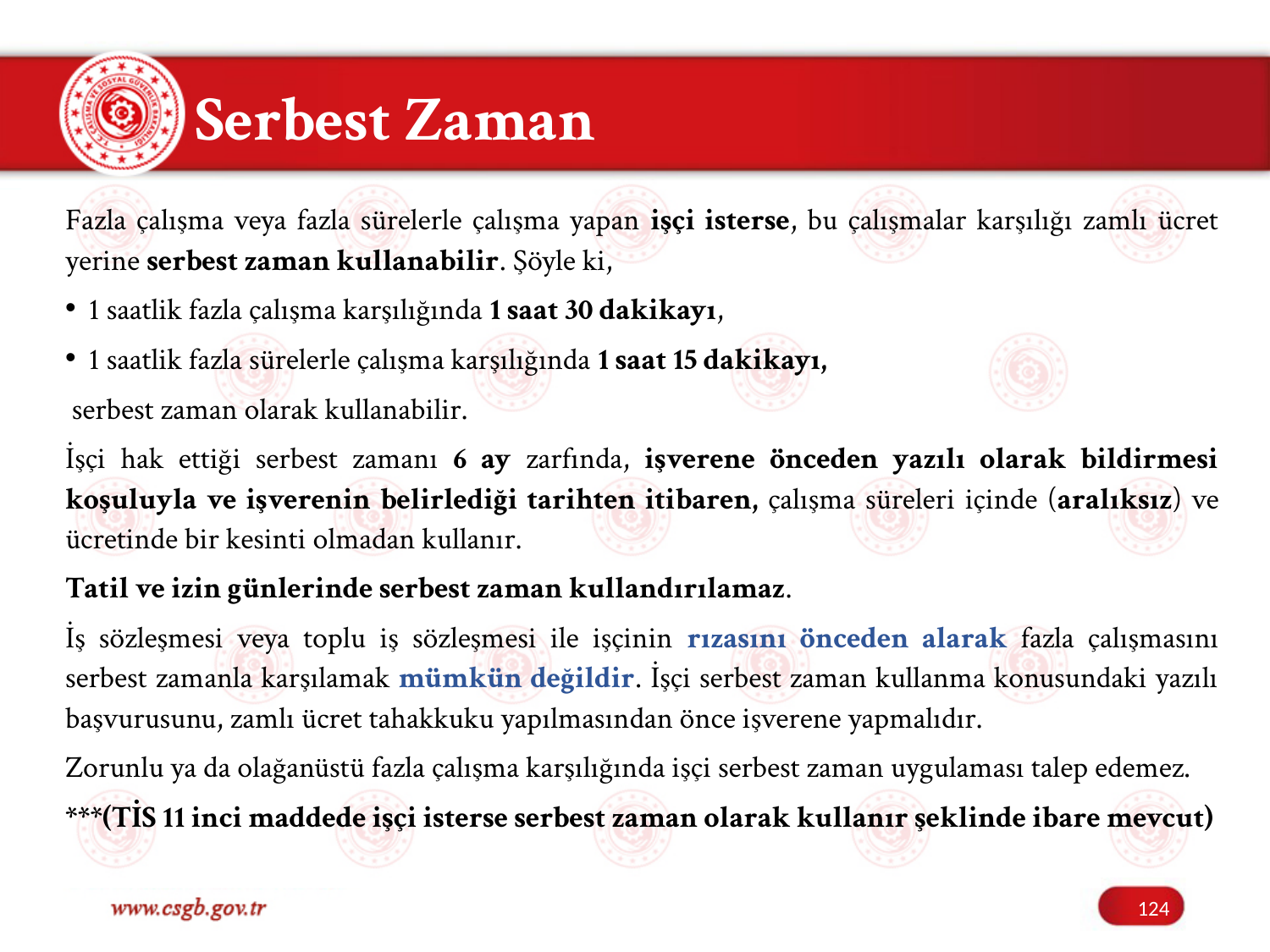

# Serbest Zaman
Fazla çalışma veya fazla sürelerle çalışma yapan işçi isterse, bu çalışmalar karşılığı zamlı ücret yerine serbest zaman kullanabilir. Şöyle ki,
1 saatlik fazla çalışma karşılığında 1 saat 30 dakikayı,
1 saatlik fazla sürelerle çalışma karşılığında 1 saat 15 dakikayı,
 serbest zaman olarak kullanabilir.
İşçi hak ettiği serbest zamanı 6 ay zarfında, işverene önceden yazılı olarak bildirmesi koşuluyla ve işverenin belirlediği tarihten itibaren, çalışma süreleri içinde (aralıksız) ve ücretinde bir kesinti olmadan kullanır.
Tatil ve izin günlerinde serbest zaman kullandırılamaz.
İş sözleşmesi veya toplu iş sözleşmesi ile işçinin rızasını önceden alarak fazla çalışmasını serbest zamanla karşılamak mümkün değildir. İşçi serbest zaman kullanma konusundaki yazılı başvurusunu, zamlı ücret tahakkuku yapılmasından önce işverene yapmalıdır.
Zorunlu ya da olağanüstü fazla çalışma karşılığında işçi serbest zaman uygulaması talep edemez.
***(TİS 11 inci maddede işçi isterse serbest zaman olarak kullanır şeklinde ibare mevcut)

124